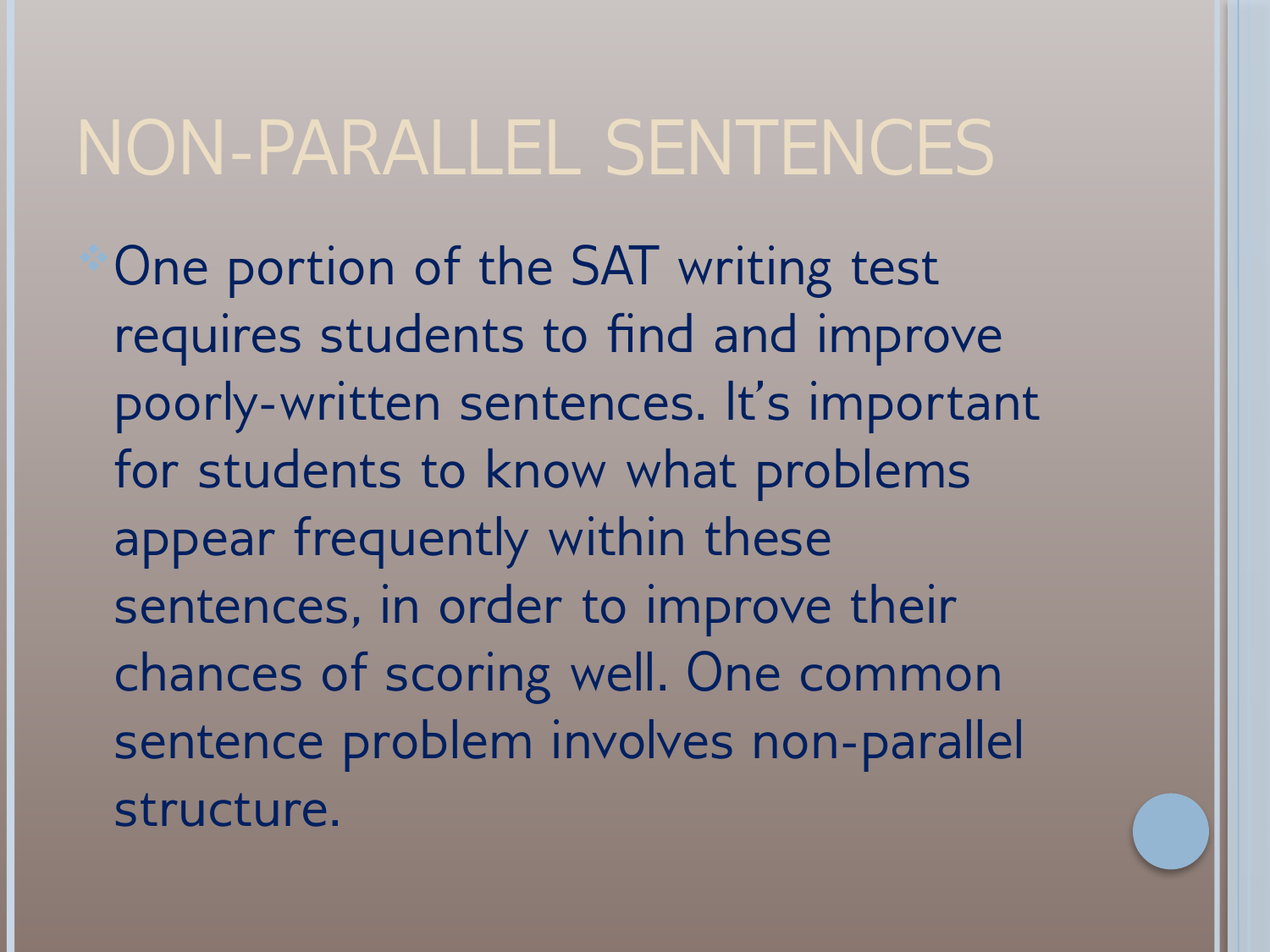

# Non-parallel sentences
One portion of the SAT writing test requires students to find and improve poorly-written sentences. It’s important for students to know what problems appear frequently within these sentences, in order to improve their chances of scoring well. One common sentence problem involves non-parallel structure.